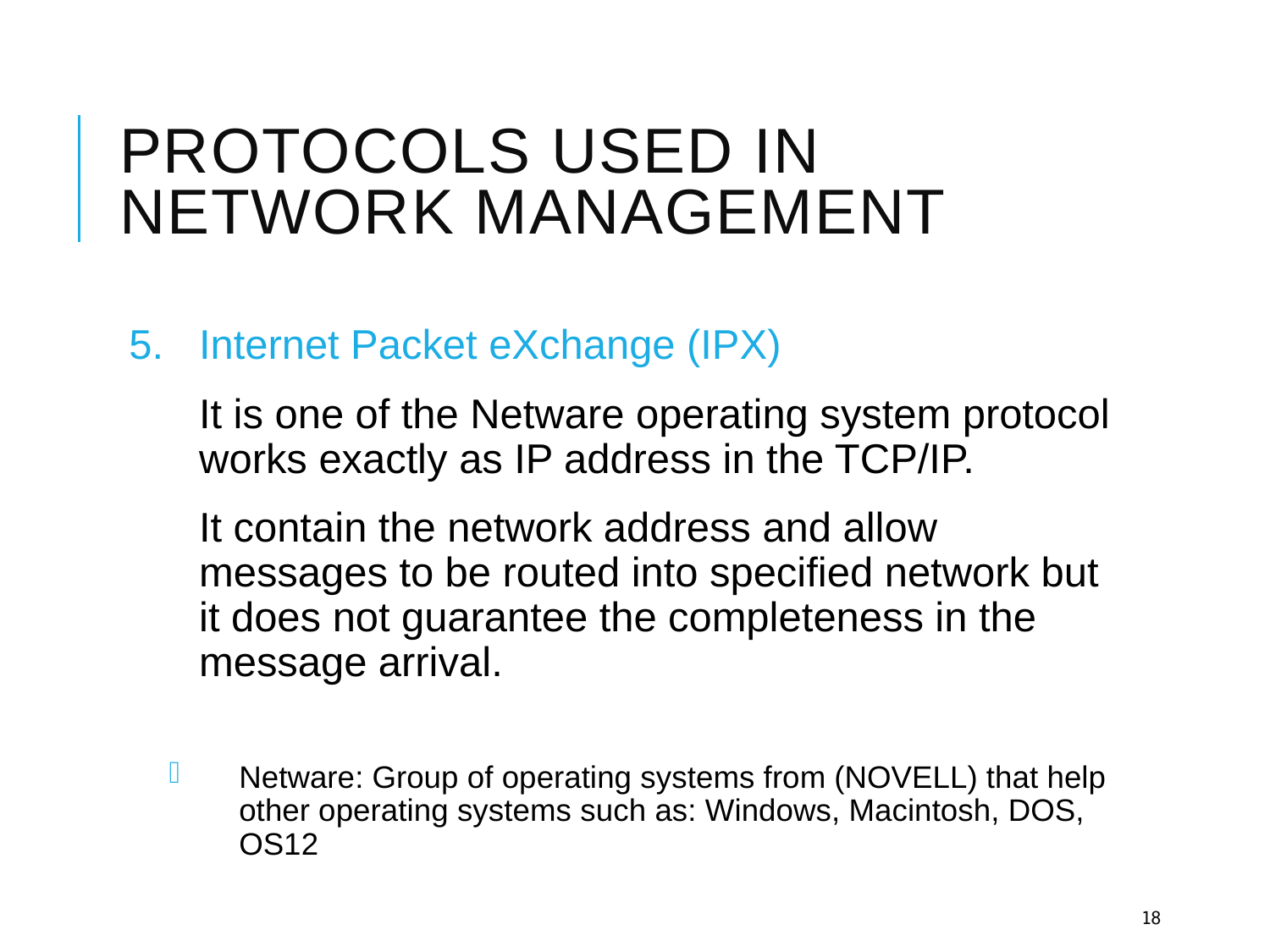

# Protocols used in Network Management
Internet Packet eXchange (IPX)
It is one of the Netware operating system protocol works exactly as IP address in the TCP/IP.
It contain the network address and allow messages to be routed into specified network but it does not guarantee the completeness in the message arrival.

Netware: Group of operating systems from (NOVELL) that help other operating systems such as: Windows, Macintosh, DOS, OS12
18